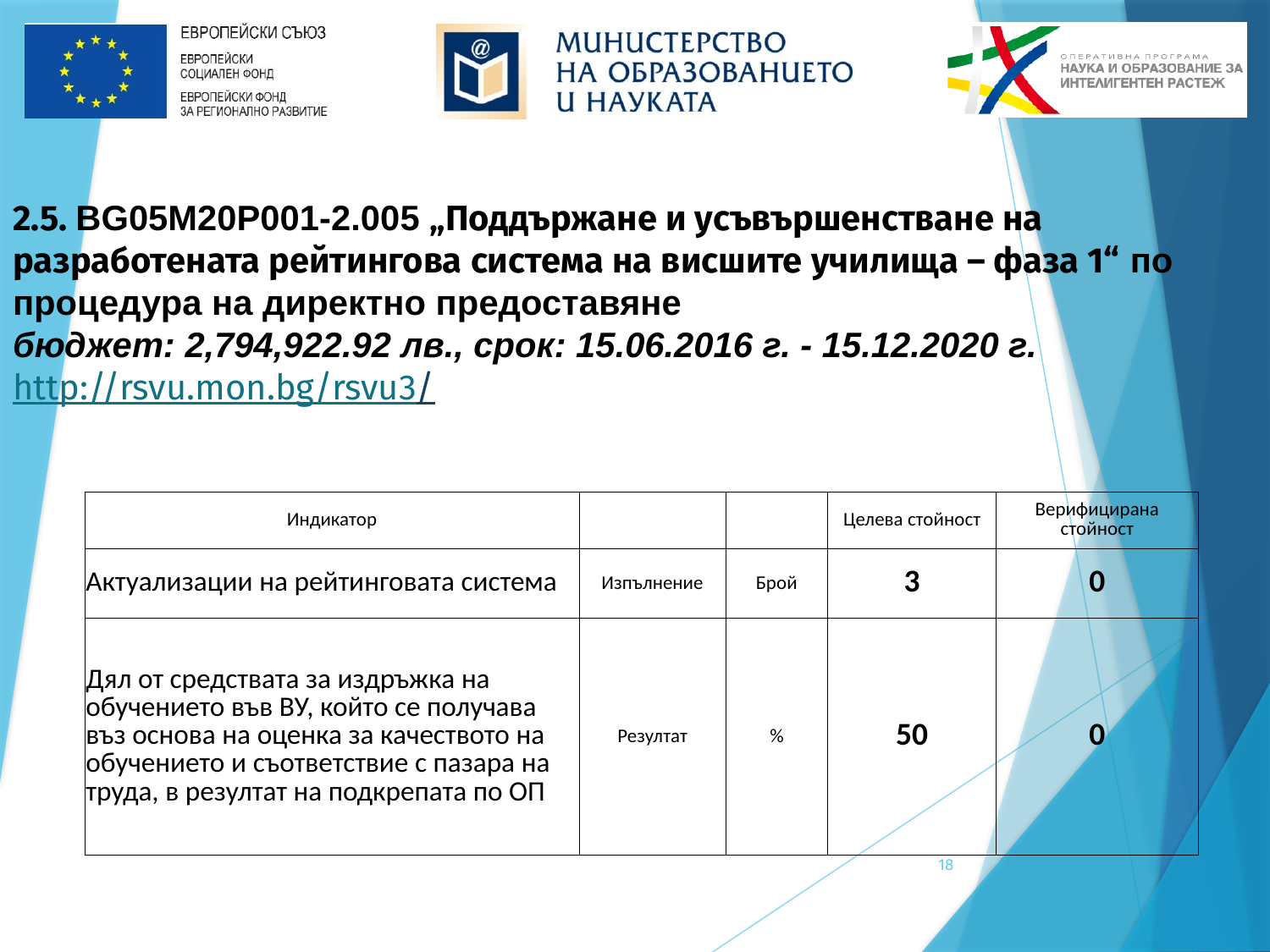

2.5. BG05M20P001-2.005 „Поддържане и усъвършенстване на разработената рейтингова система на висшите училища – фаза 1“ по процедура на директно предоставяне
бюджет: 2,794,922.92 лв., срок: 15.06.2016 г. - 15.12.2020 г.
http://rsvu.mon.bg/rsvu3/
| Индикатор |  |  | Целева стойност | Верифицирана стойност |
| --- | --- | --- | --- | --- |
| Актуализации на рейтинговата система | Изпълнение | Брой | 3 | 0 |
| Дял от средствата за издръжка на обучението във ВУ, който се получава въз основа на оценка за качеството на обучението и съответствие с пазара на труда, в резултат на подкрепата по ОП | Резултат | % | 50 | 0 |
18